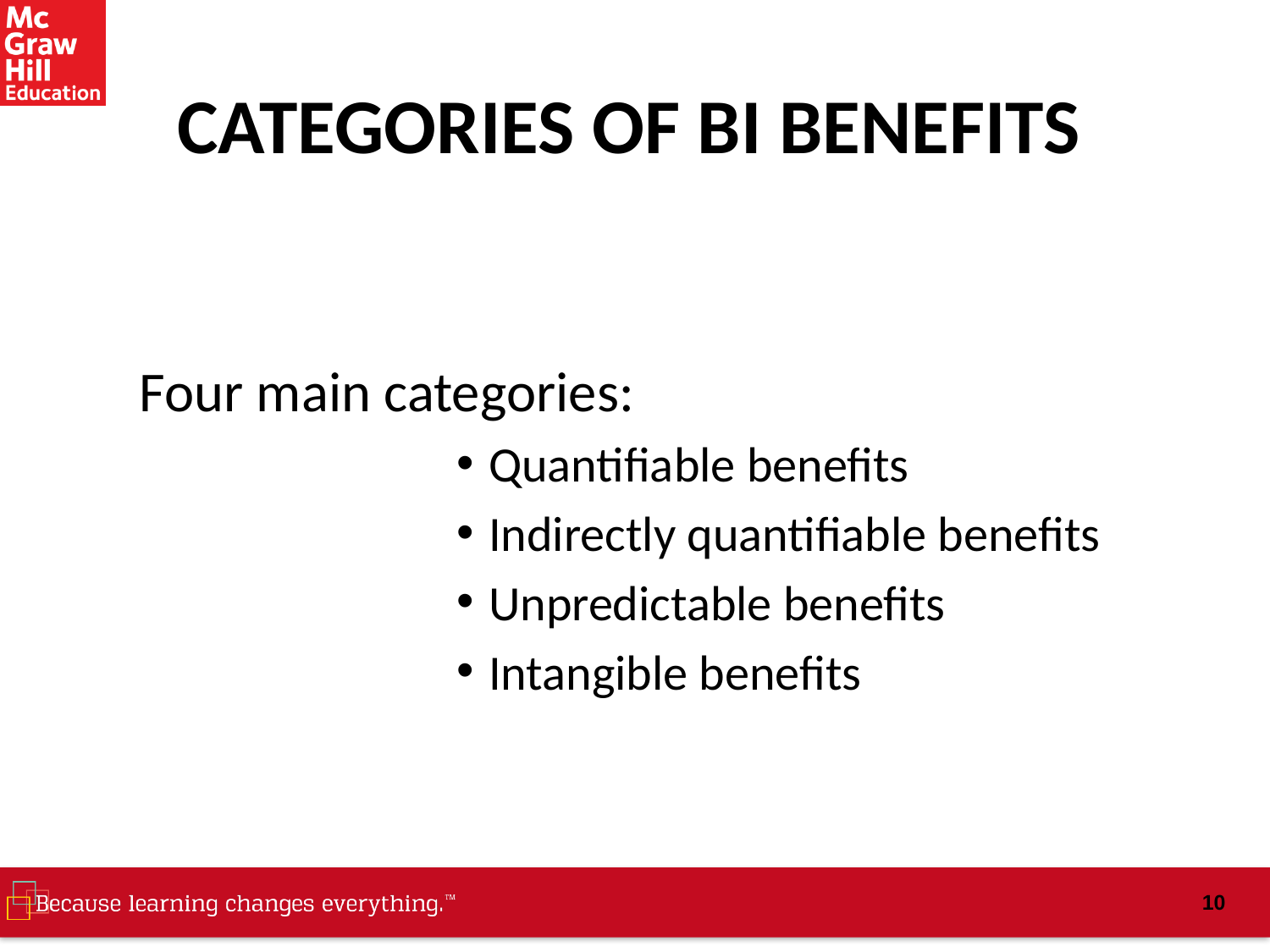

# CATEGORIES OF BI BENEFITS
Four main categories:
Quantifiable benefits
Indirectly quantifiable benefits
Unpredictable benefits
Intangible benefits